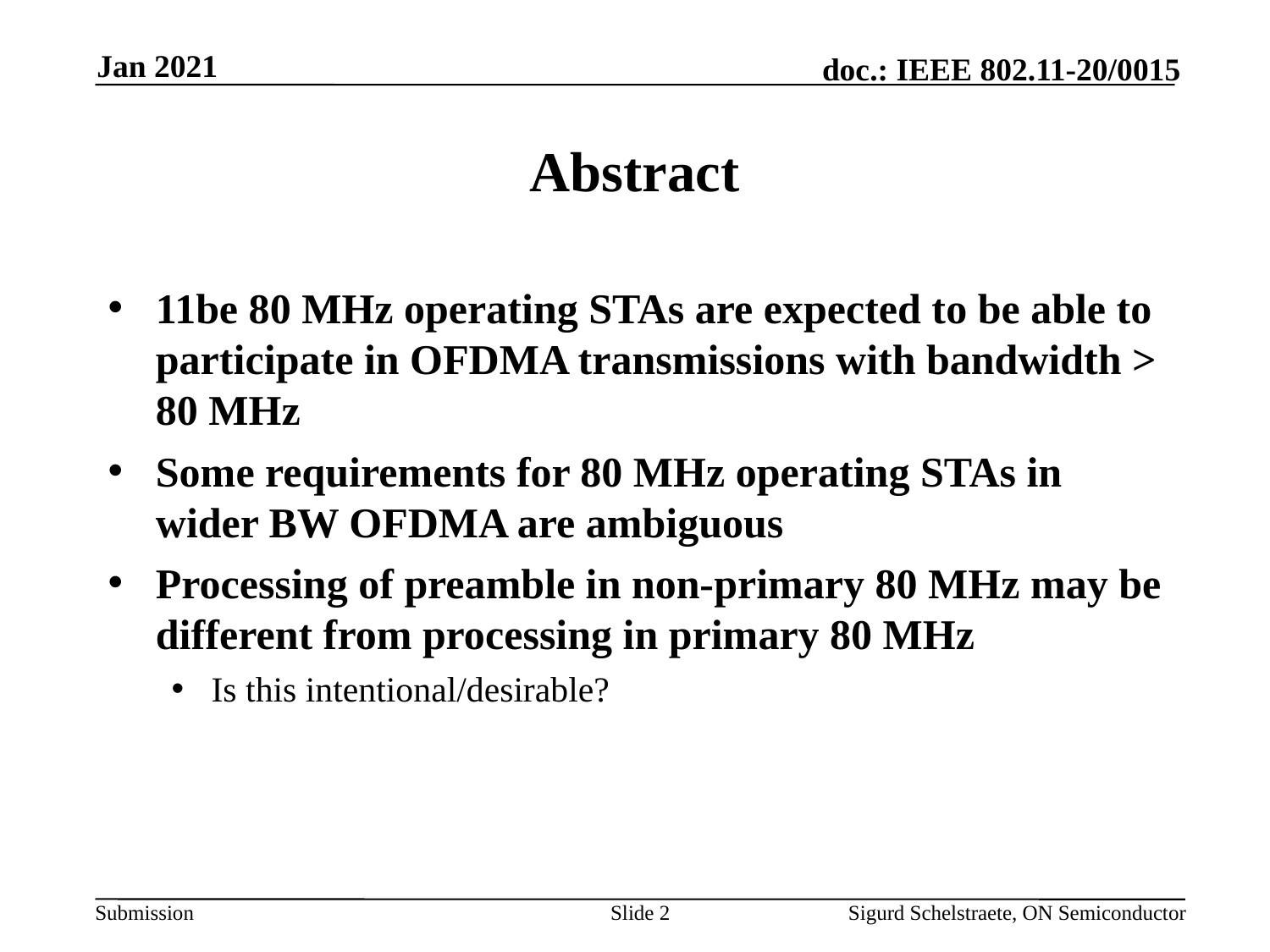

Jan 2021
# Abstract
11be 80 MHz operating STAs are expected to be able to participate in OFDMA transmissions with bandwidth > 80 MHz
Some requirements for 80 MHz operating STAs in wider BW OFDMA are ambiguous
Processing of preamble in non-primary 80 MHz may be different from processing in primary 80 MHz
Is this intentional/desirable?
Slide 2
Sigurd Schelstraete, ON Semiconductor